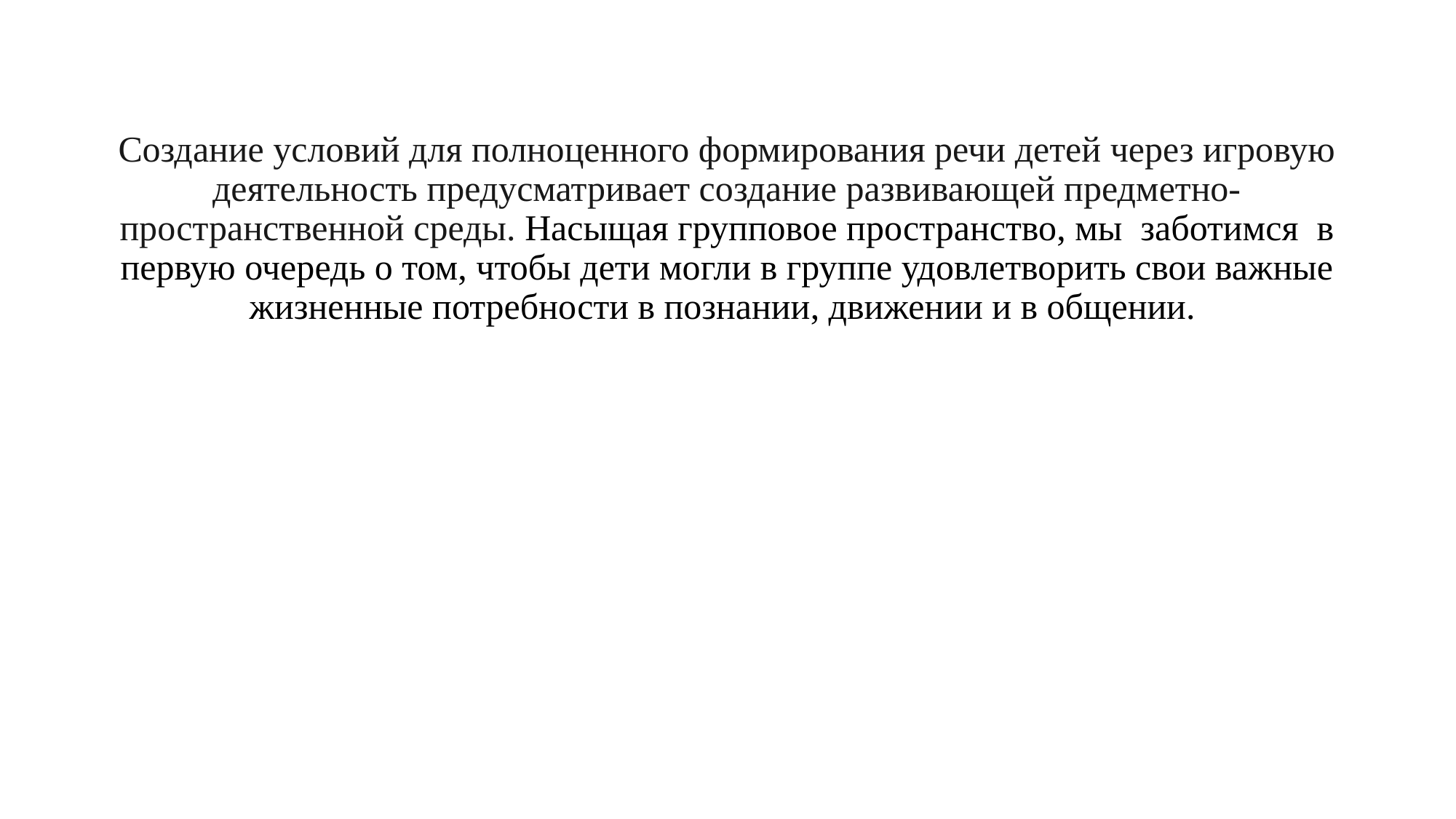

Создание условий для полноценного формирования речи детей через игровую деятельность предусматривает создание развивающей предметно-пространственной среды. Насыщая групповое пространство, мы  заботимся  в первую очередь о том, чтобы дети могли в группе удовлетворить свои важные жизненные потребности в познании, движении и в общении.